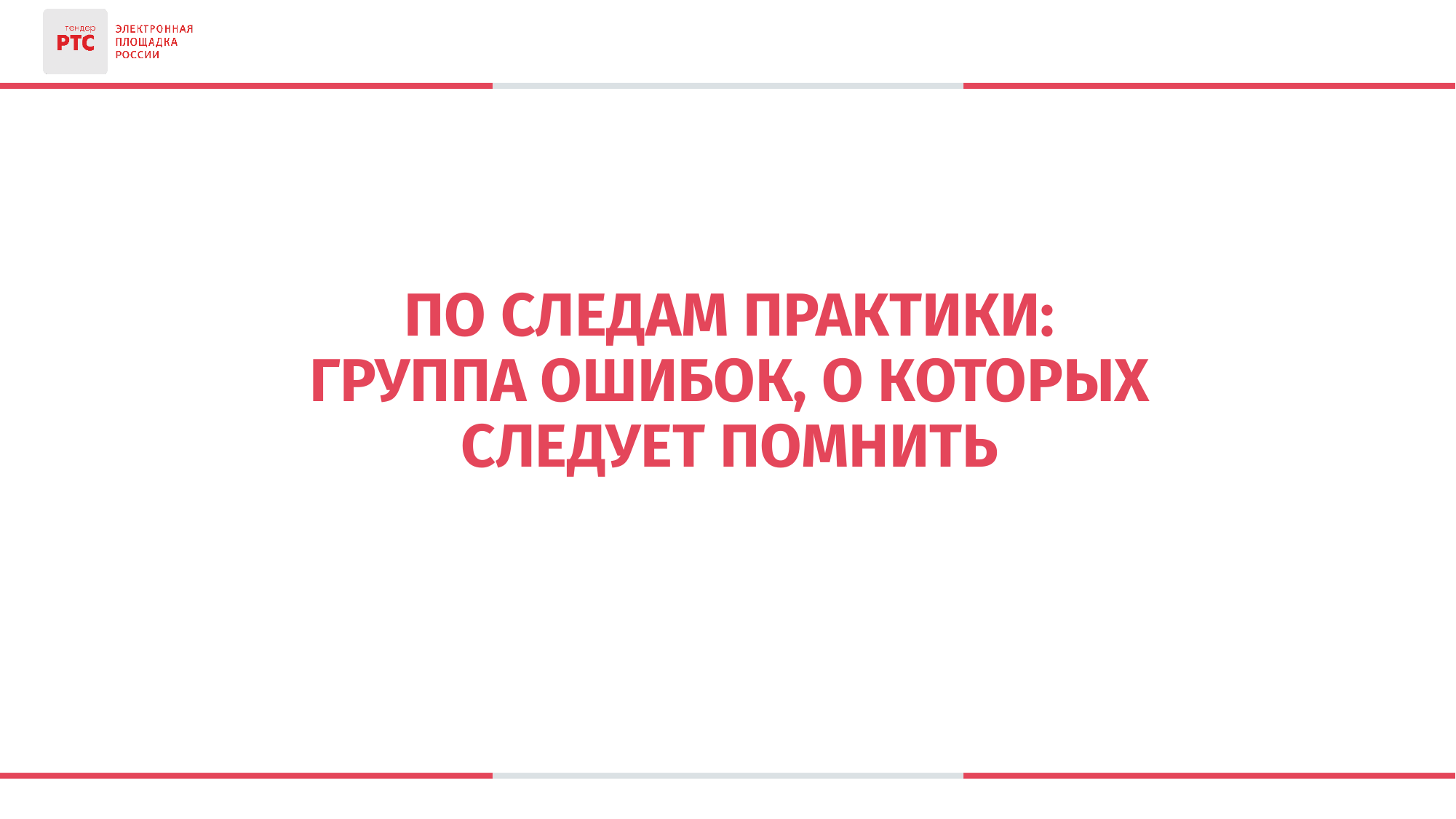

По следам практики:
Группа ошибок, о которых следует помнить